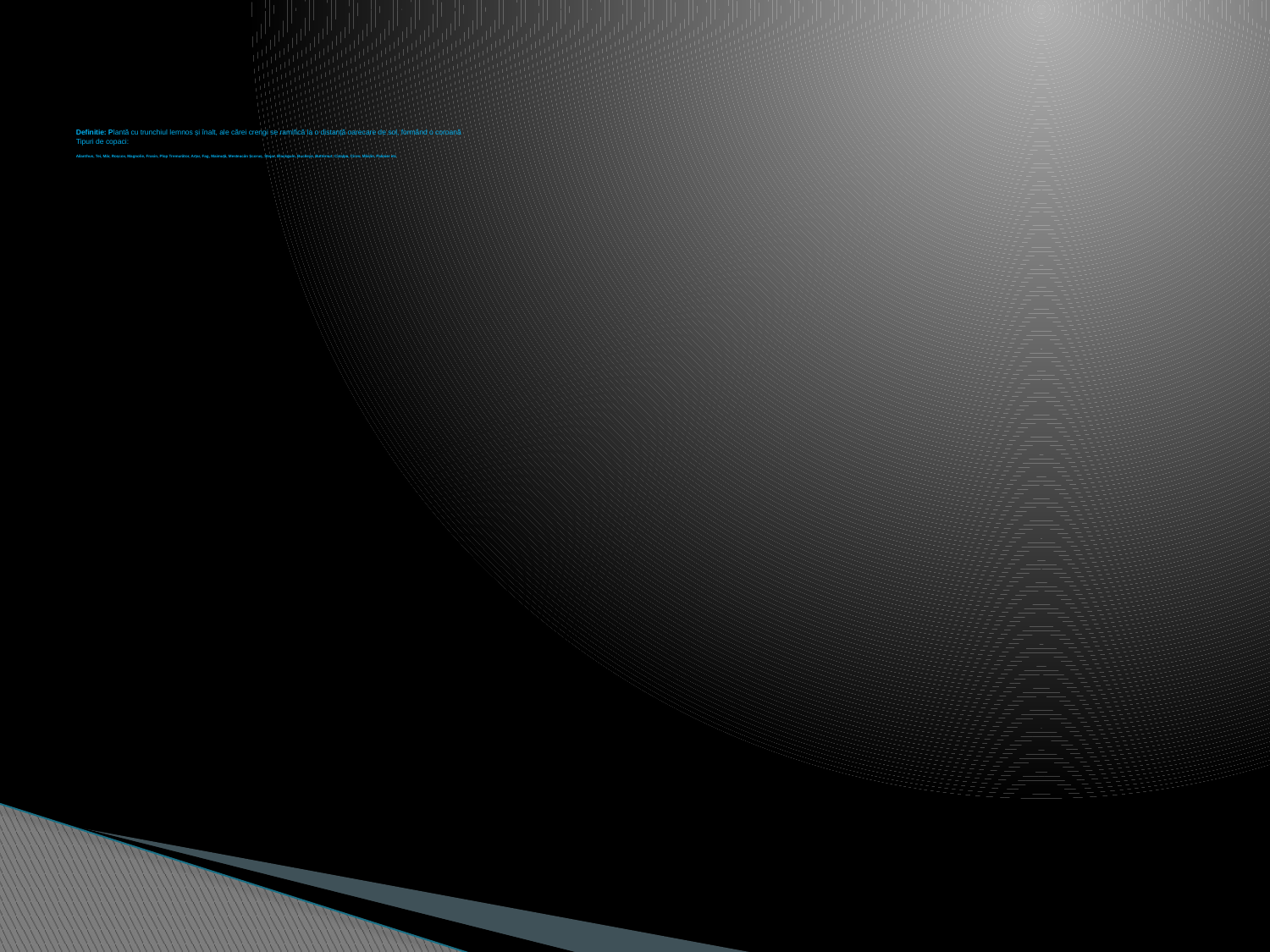

# Definitie: Plantă cu trunchiul lemnos și înalt, ale cărei crengi se ramifică la o distanță oarecare de sol, formând o coroană Tipuri de copaci: Ailanthus, Tei, Măr, Roșcov, Magnolie, Frasin, Plop Tremurător, Arțar, Fag, Maimuță, Mesteacăn Școruș, Stejar, Blackgum, Buckeye, Butternut, Catalpa, Cires, Măslin, Palmier etc